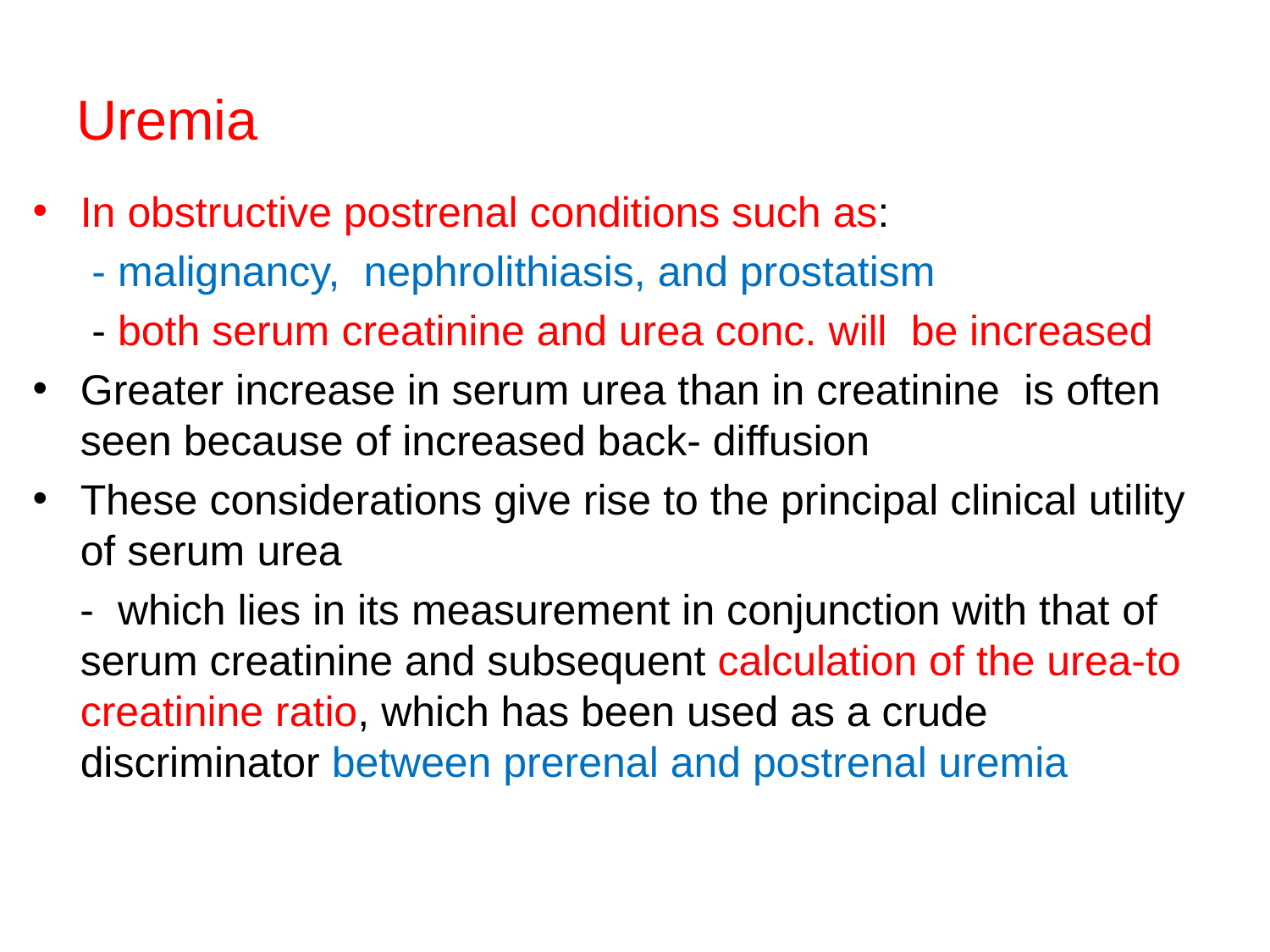

# Uremia
In obstructive postrenal conditions such as:
     - malignancy,  nephrolithiasis, and prostatism
     - both serum creatinine and urea conc. will  be increased
Greater increase in serum urea than in creatinine  is often seen because of increased back- diffusion
These considerations give rise to the principal clinical utility of serum urea
    -  which lies in its measurement in conjunction with that of serum creatinine and subsequent calculation of the urea-to creatinine ratio, which has been used as a crude discriminator between prerenal and postrenal uremia